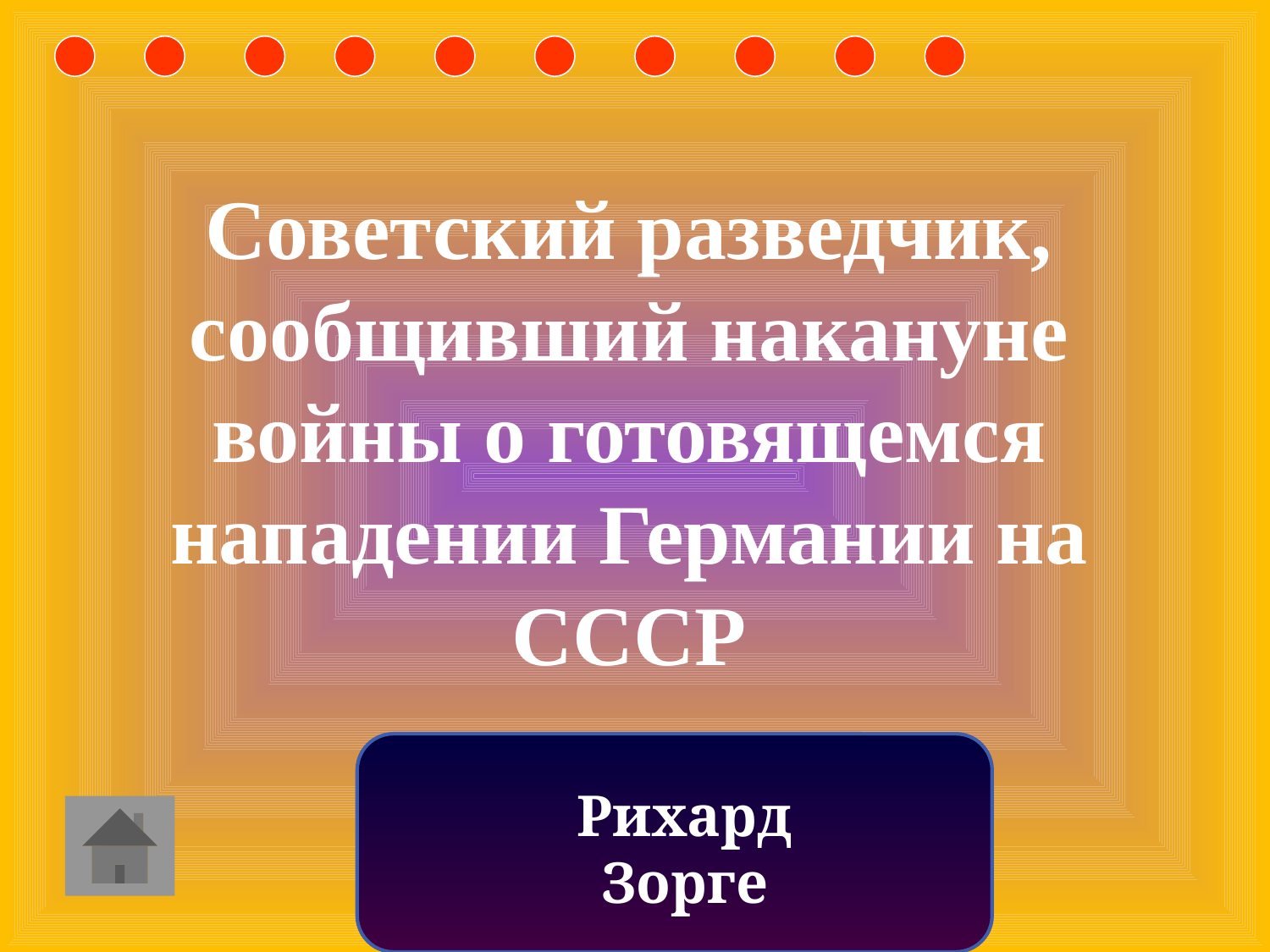

Советский разведчик, сообщивший накануне войны о готовящемся нападении Германии на СССР

Рихард
Зорге